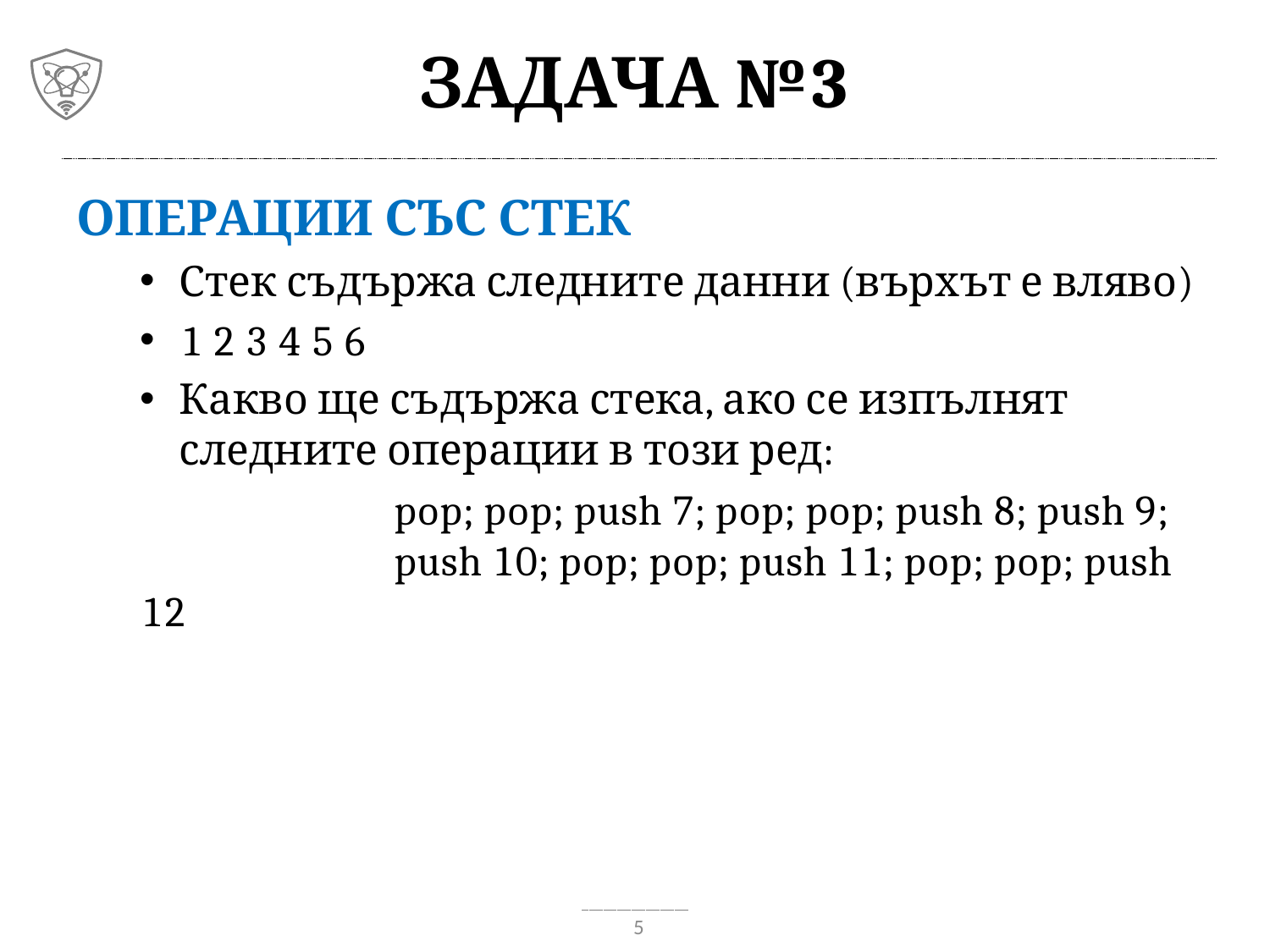

# Задача №3
Операции със стек
Стек съдържа следните данни (върхът е вляво)
1 2 3 4 5 6
Какво ще съдържа стека, ако се изпълнят следните операции в този ред:
		pop; pop; push 7; pop; pop; push 8; push 9;
		push 10; pop; pop; push 11; pop; pop; push 12
5